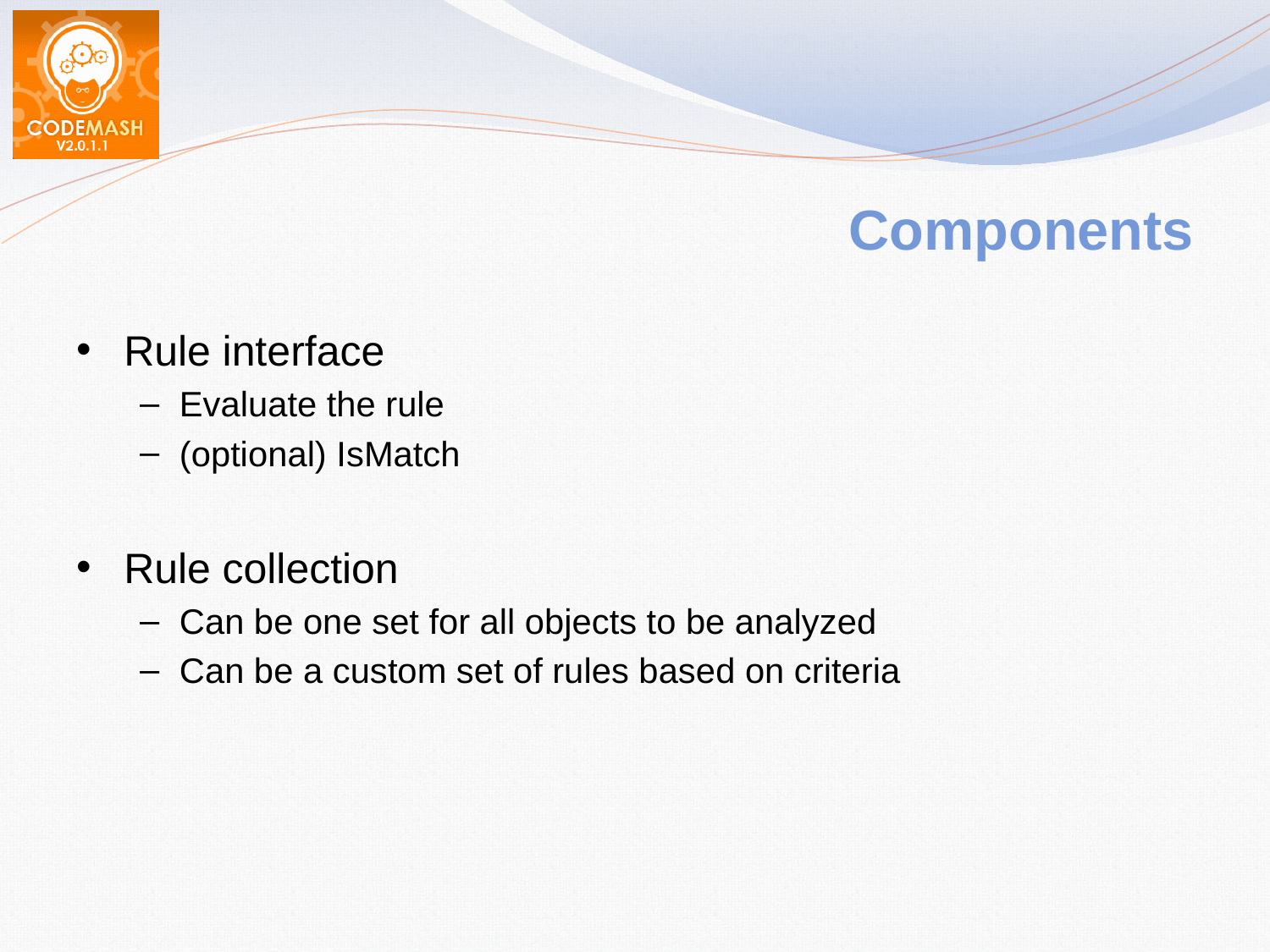

# Components
Rule interface
Evaluate the rule
(optional) IsMatch

Rule collection
Can be one set for all objects to be analyzed
Can be a custom set of rules based on criteria